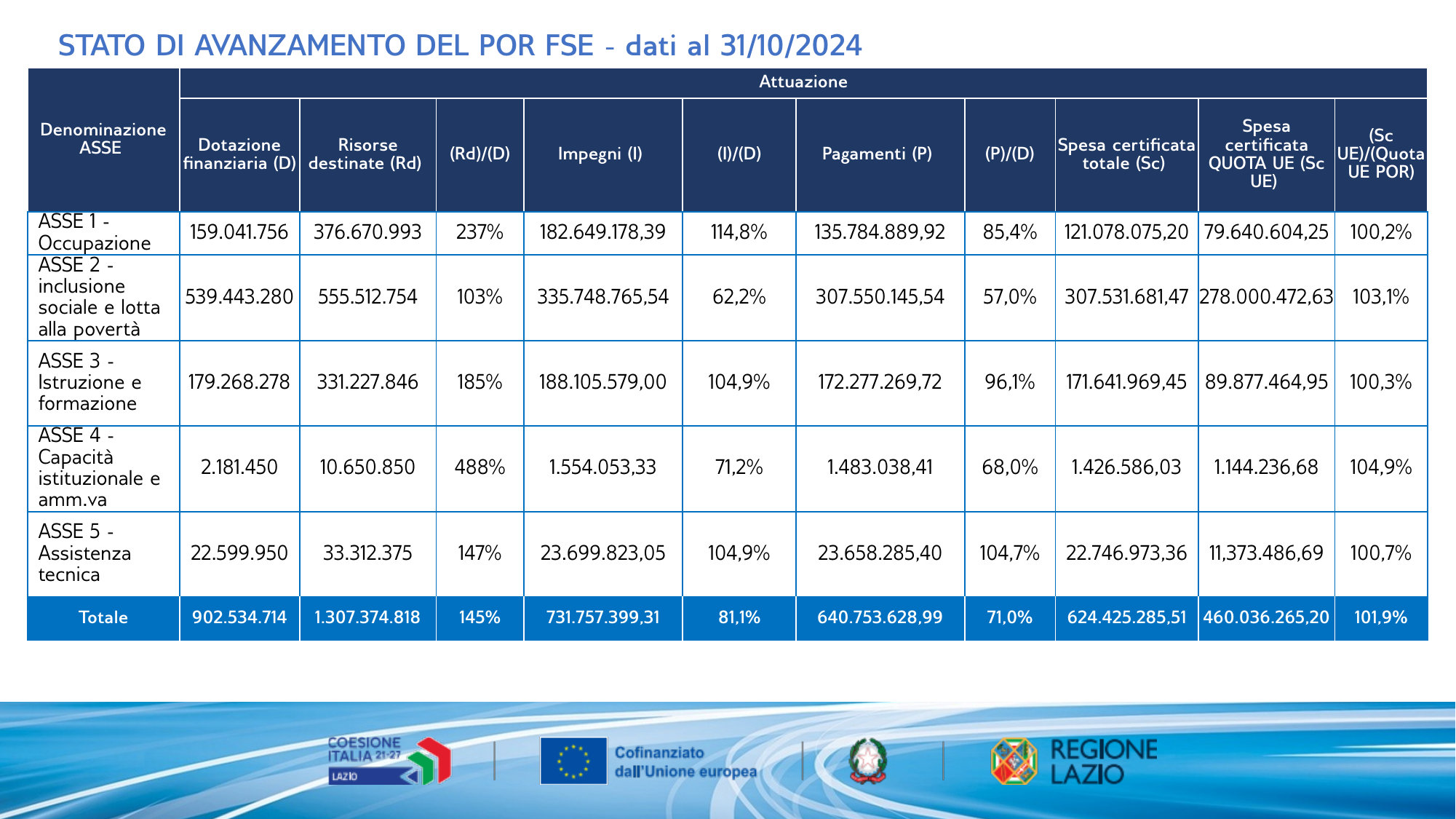

STATO DI AVANZAMENTO DEL POR FSE - dati al 31/10/2024
| Denominazione ASSE | Attuazione |  |  |  |  |  |  |  |  |  |
| --- | --- | --- | --- | --- | --- | --- | --- | --- | --- | --- |
|  | Dotazione finanziaria (D) | Risorse destinate (Rd) | (Rd)/(D) | Impegni (I) | (I)/(D) | Pagamenti (P) | (P)/(D) | Spesa certificata totale (Sc) | Spesa certificata QUOTA UE (Sc UE) | (Sc UE)/(Quota UE POR) |
| ASSE 1 - Occupazione | 159.041.756 | 376.670.993 | 237% | 182.649.178,39 | 114,8% | 135.784.889,92 | 85,4% | 121.078.075,20 | 79.640.604,25 | 100,2% |
| ASSE 2 - inclusione sociale e lotta alla povertà | 539.443.280 | 555.512.754 | 103% | 335.748.765,54 | 62,2% | 307.550.145,54 | 57,0% | 307.531.681,47 | 278.000.472,63 | 103,1% |
| ASSE 3 - Istruzione e formazione | 179.268.278 | 331.227.846 | 185% | 188.105.579,00 | 104,9% | 172.277.269,72 | 96,1% | 171.641.969,45 | 89.877.464,95 | 100,3% |
| ASSE 4 - Capacità istituzionale e amm.va | 2.181.450 | 10.650.850 | 488% | 1.554.053,33 | 71,2% | 1.483.038,41 | 68,0% | 1.426.586,03 | 1.144.236,68 | 104,9% |
| ASSE 5 - Assistenza tecnica | 22.599.950 | 33.312.375 | 147% | 23.699.823,05 | 104,9% | 23.658.285,40 | 104,7% | 22.746.973,36 | 11,373.486,69 | 100,7% |
| Totale | 902.534.714 | 1.307.374.818 | 145% | 731.757.399,31 | 81,1% | 640.753.628,99 | 71,0% | 624.425.285,51 | 460.036.265,20 | 101,9% |